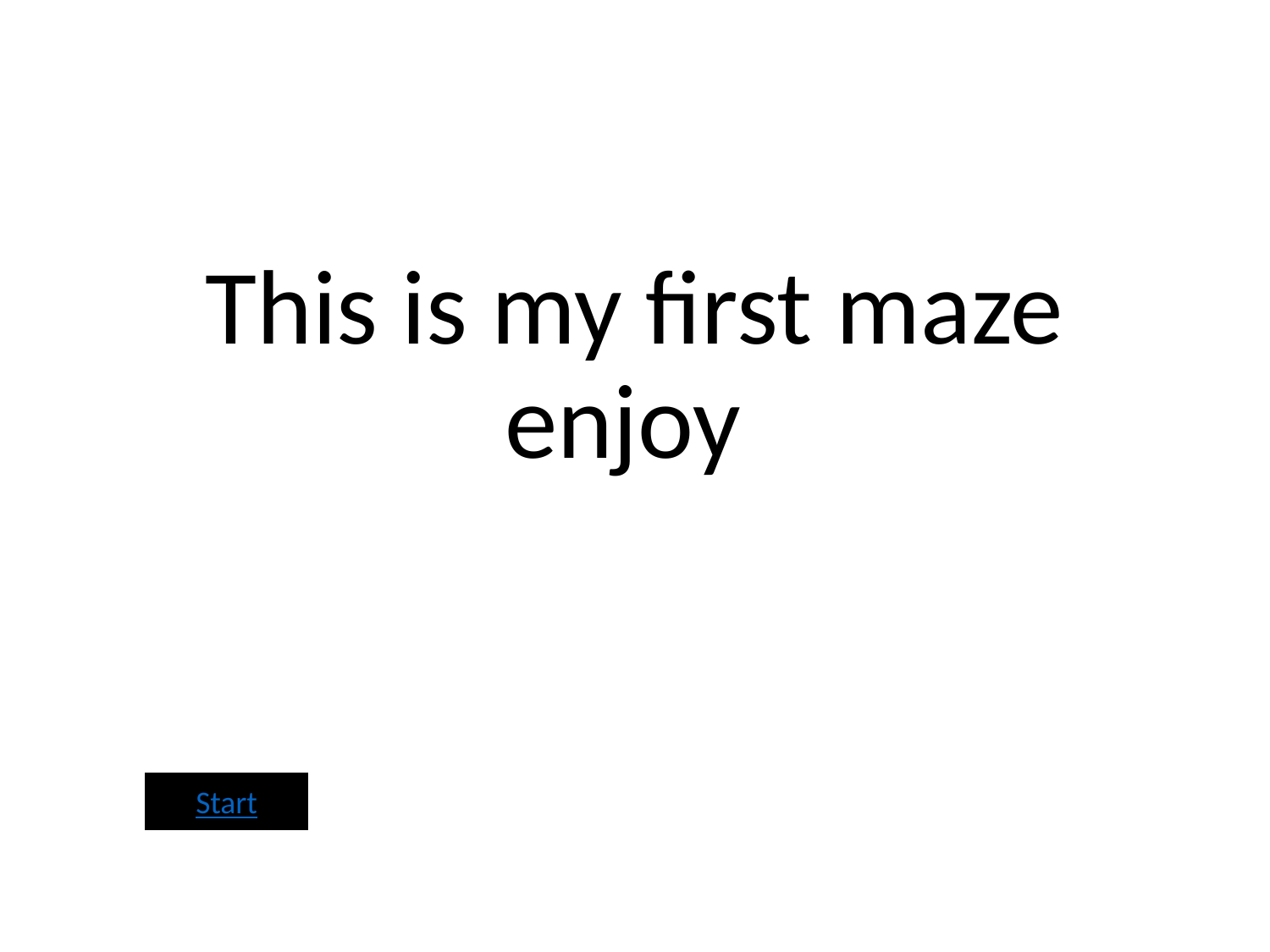

# This is my first maze enjoy

Start